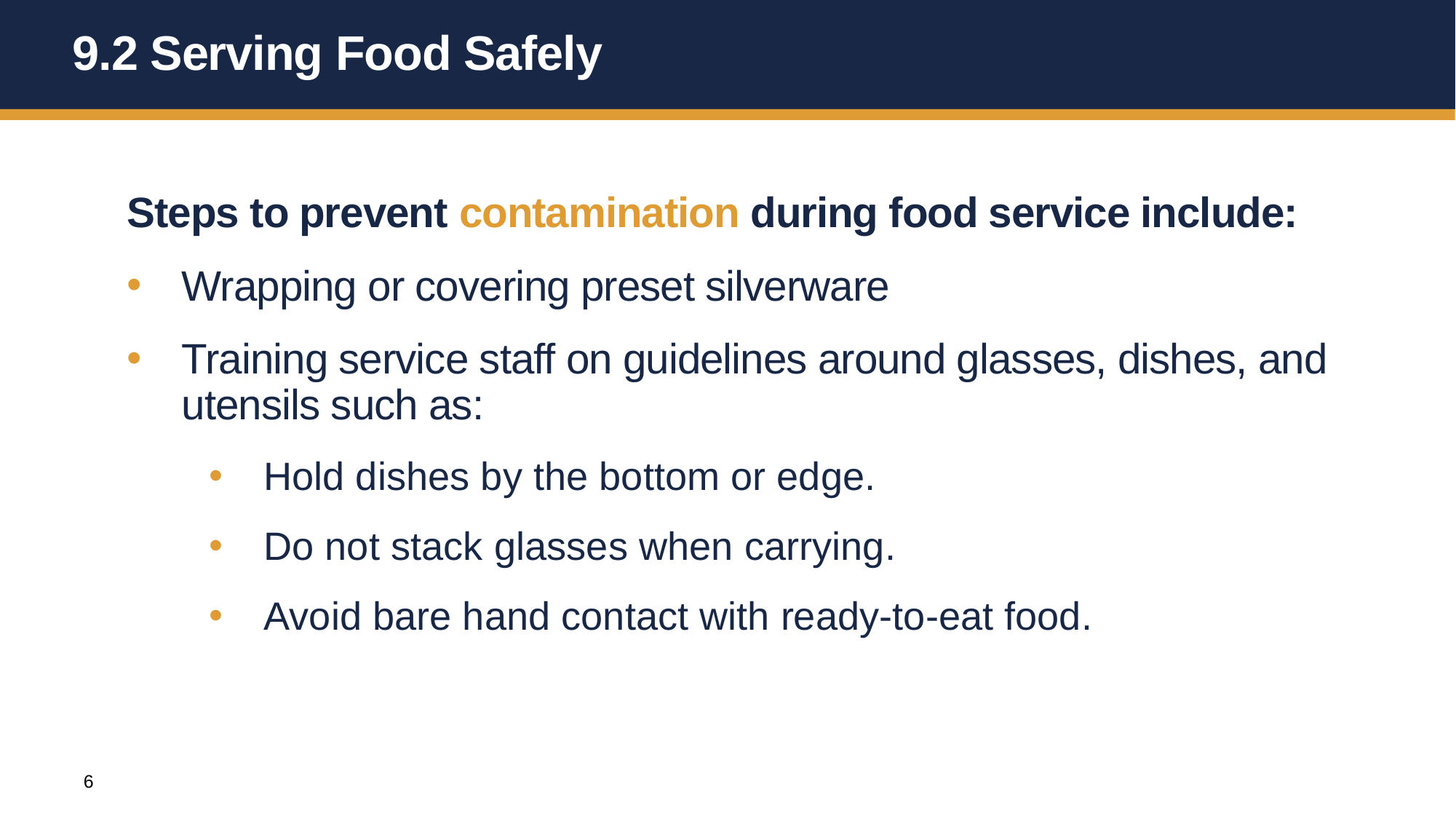

# 9.2 Serving Food Safely
Steps to prevent contamination during food service include:
Wrapping or covering preset silverware
Training service staff on guidelines around glasses, dishes, and utensils such as:
Hold dishes by the bottom or edge.
Do not stack glasses when carrying.
Avoid bare hand contact with ready-to-eat food.

6